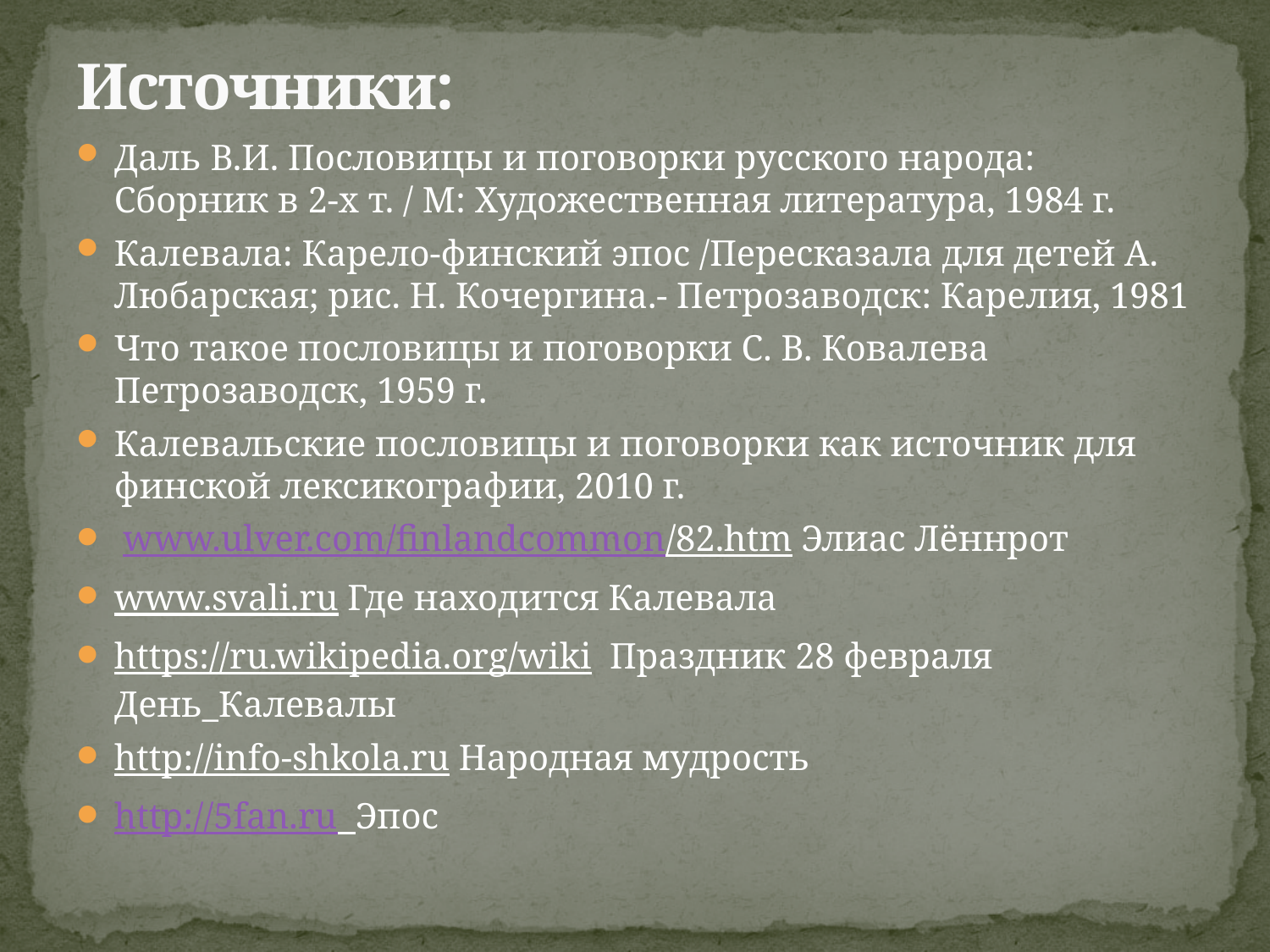

# Источники:
Даль В.И. Пословицы и поговорки русского народа: Сборник в 2-х т. / М: Художественная литература, 1984 г.
Калевала: Карело-финский эпос /Пересказала для детей А. Любарская; рис. Н. Кочергина.- Петрозаводск: Карелия, 1981
Что такое пословицы и поговорки С. В. Ковалева Петрозаводск, 1959 г.
Калевальские пословицы и поговорки как источник для финской лексикографии, 2010 г.
 www.ulver.com/finlandcommon/82.htm Элиас Лённрот
www.svali.ru Где находится Калевала
https://ru.wikipedia.org/wiki  Праздник 28 февраля День_Калевалы
http://info-shkola.ru Народная мудрость
http://5fan.ru  Эпос